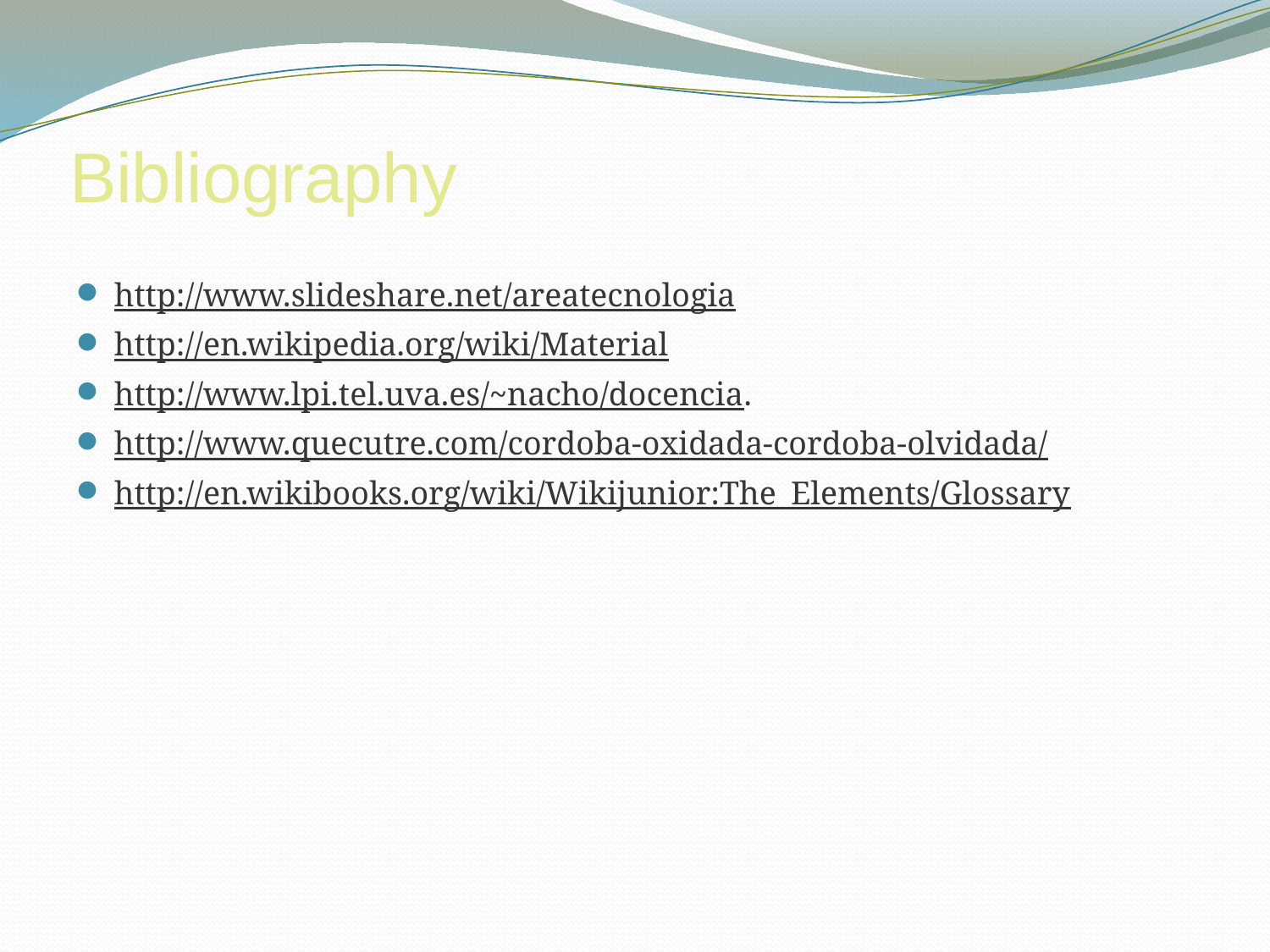

# Bibliography
http://www.slideshare.net/areatecnologia
http://en.wikipedia.org/wiki/Material
http://www.lpi.tel.uva.es/~nacho/docencia.
http://www.quecutre.com/cordoba-oxidada-cordoba-olvidada/
http://en.wikibooks.org/wiki/Wikijunior:The_Elements/Glossary